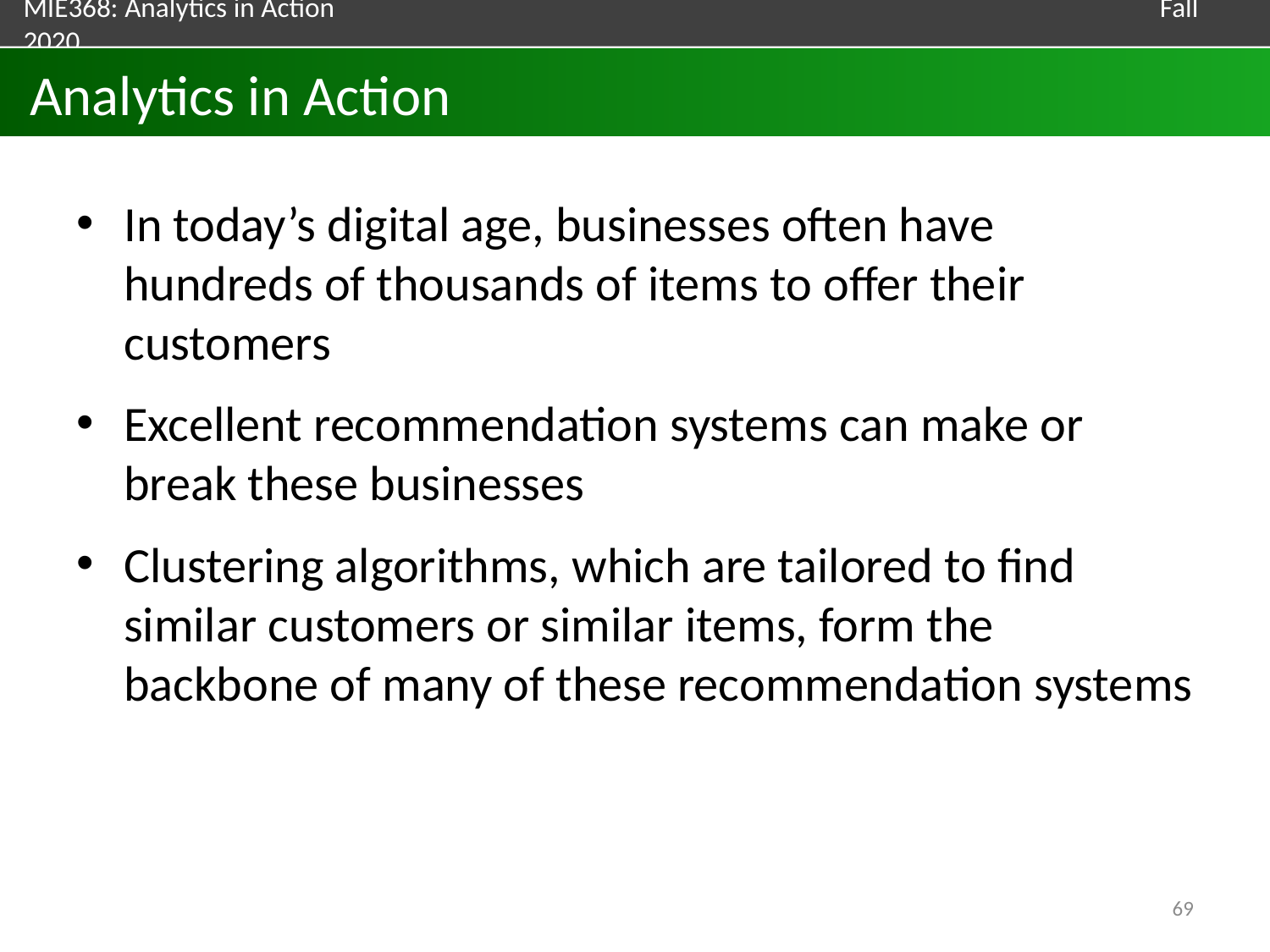

# Analytics in Action
In today’s digital age, businesses often have hundreds of thousands of items to offer their customers

Excellent recommendation systems can make or break these businesses

Clustering algorithms, which are tailored to find similar customers or similar items, form the backbone of many of these recommendation systems
69